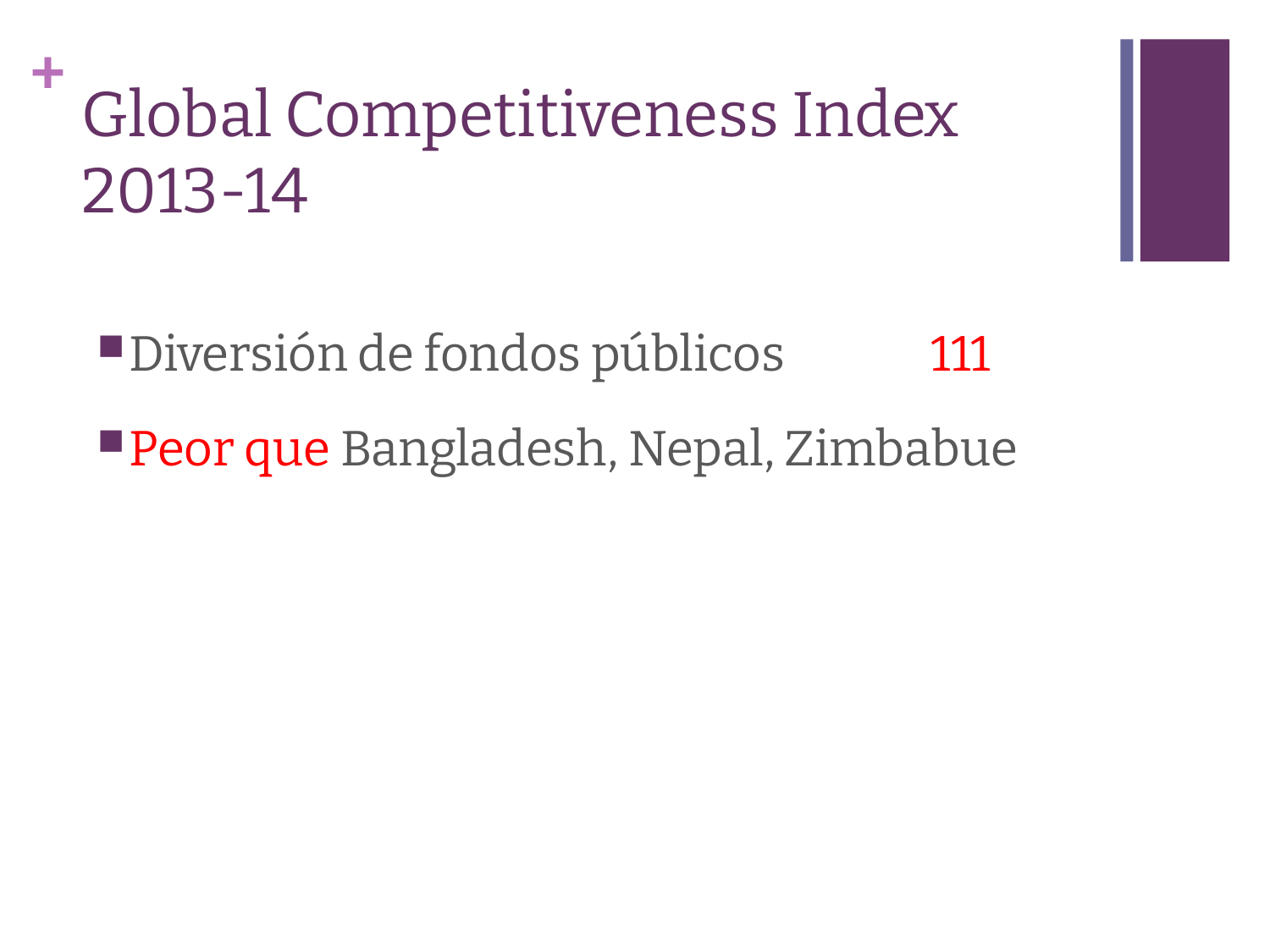

# Global Competitiveness Index 2013-14
Diversión de fondos públicos	    111
Peor que Bangladesh, Nepal, Zimbabue